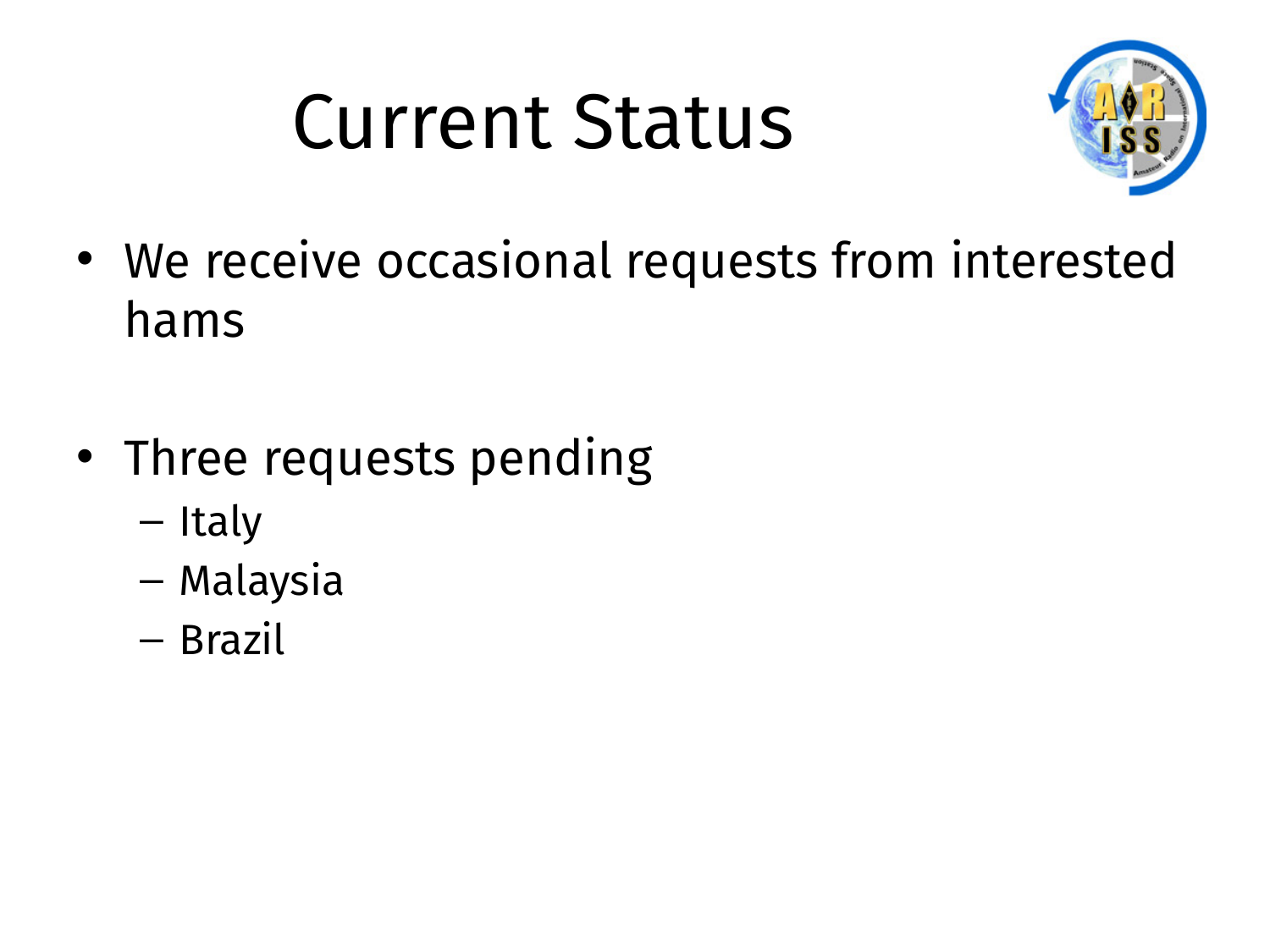

# Current Status
We receive occasional requests from interested hams

Three requests pending
Italy
Malaysia
Brazil